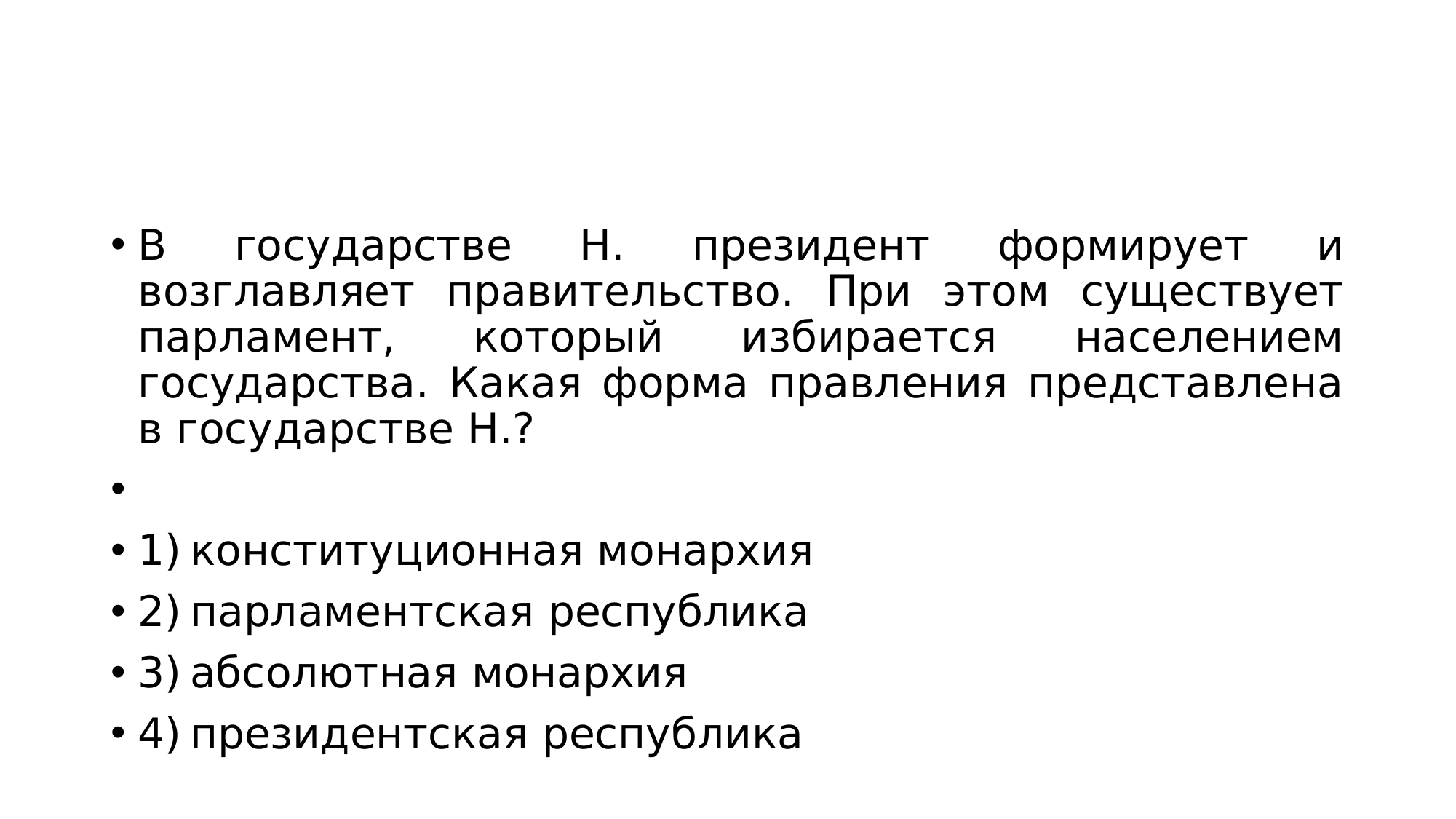

#
В государстве Н. президент формирует и возглавляет правительство. При этом существует парламент, который избирается населением государства. Какая форма правления представлена в государстве Н.?

1) конституционная монархия
2) парламентская республика
3) абсолютная монархия
4) президентская республика